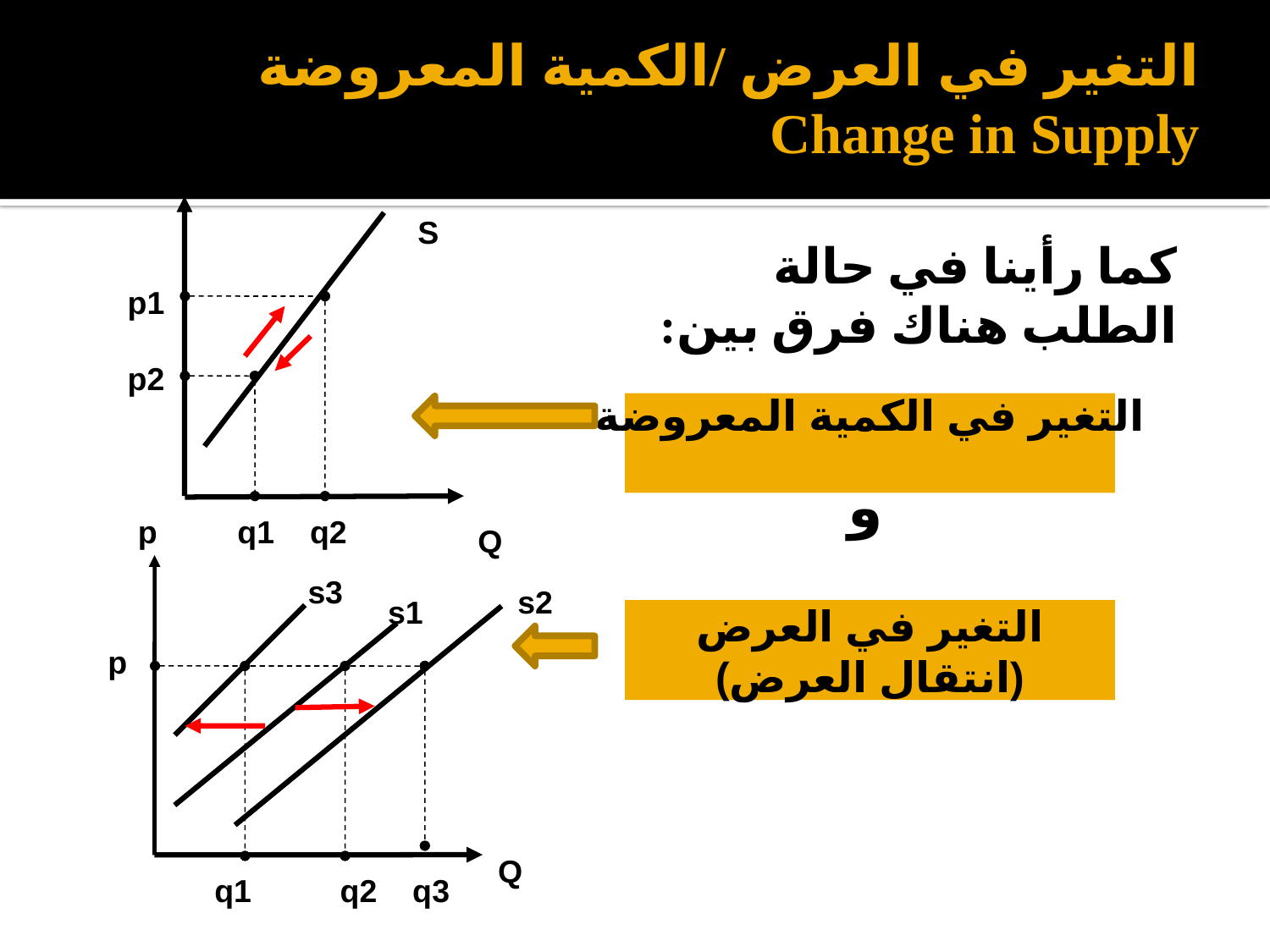

# التغير في العرض /الكمية المعروضة Change in Supply
p

S

p1

p2

p
q1    q2
Q

s3
s2
s1

p

Q

  q1          q2    q3
كما رأينا في حالة الطلب هناك فرق بين:

       و

التغير في الكمية المعروضة

التغير في العرض
(انتقال العرض)